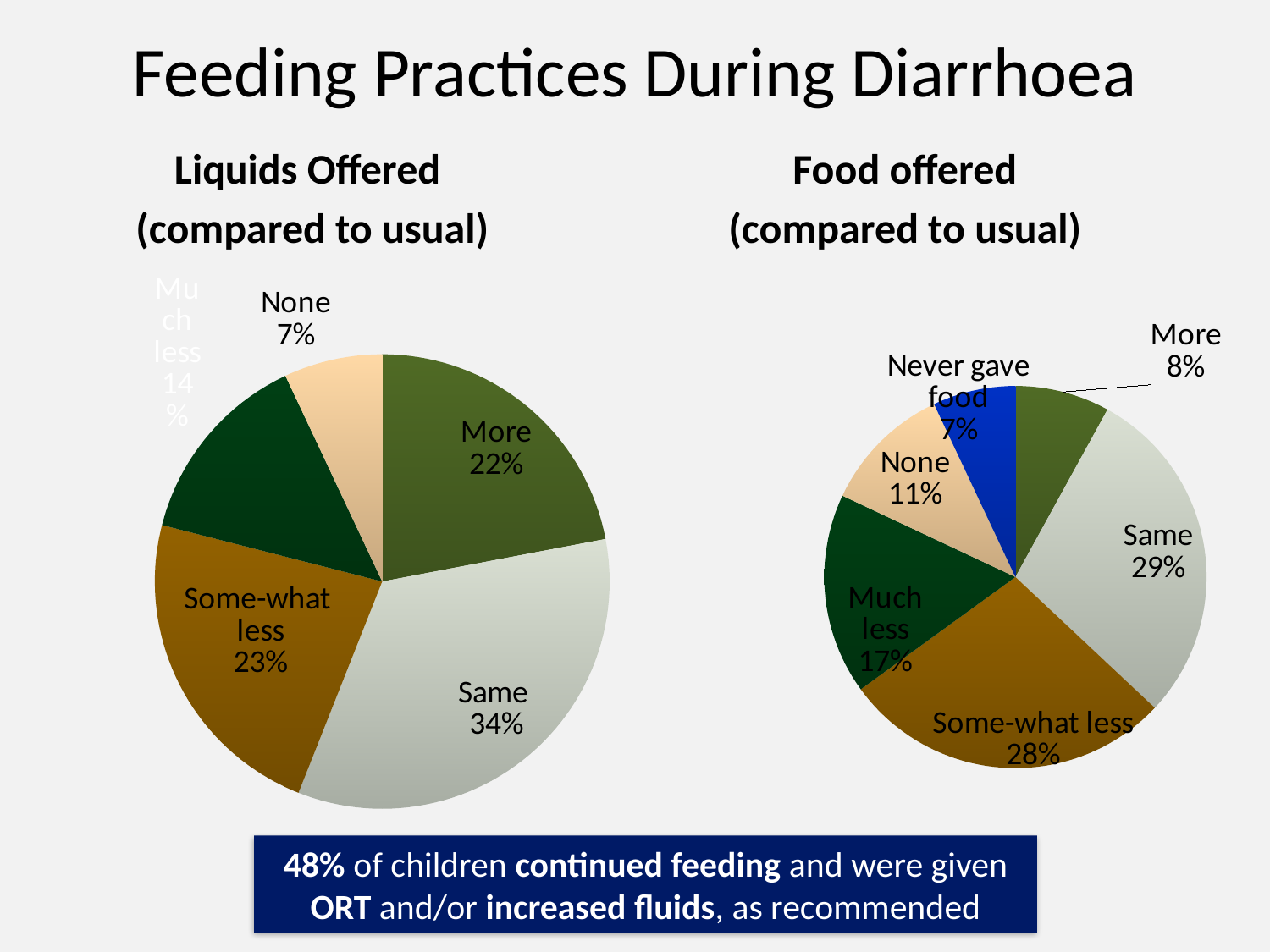

# Feeding Practices During Diarrhoea
Liquids Offered
(compared to usual)
Food offered
(compared to usual)

### Chart

| Category | Sales |
|---|---|
| More | 22.0 |
| Same  | 34.0 |
| Some-what  less | 23.0 |
| Much less | 14.0 |
| None | 7.0 |

### Chart

| Category | Sales |
|---|---|
| More | 8.0 |
| Same | 29.0 |
| Some-what less | 28.0 |
| Much less | 17.0 |
| None | 11.0 |
| Never gave food | 7.0 |
48% of children continued feeding and were given ORT and/or increased fluids, as recommended